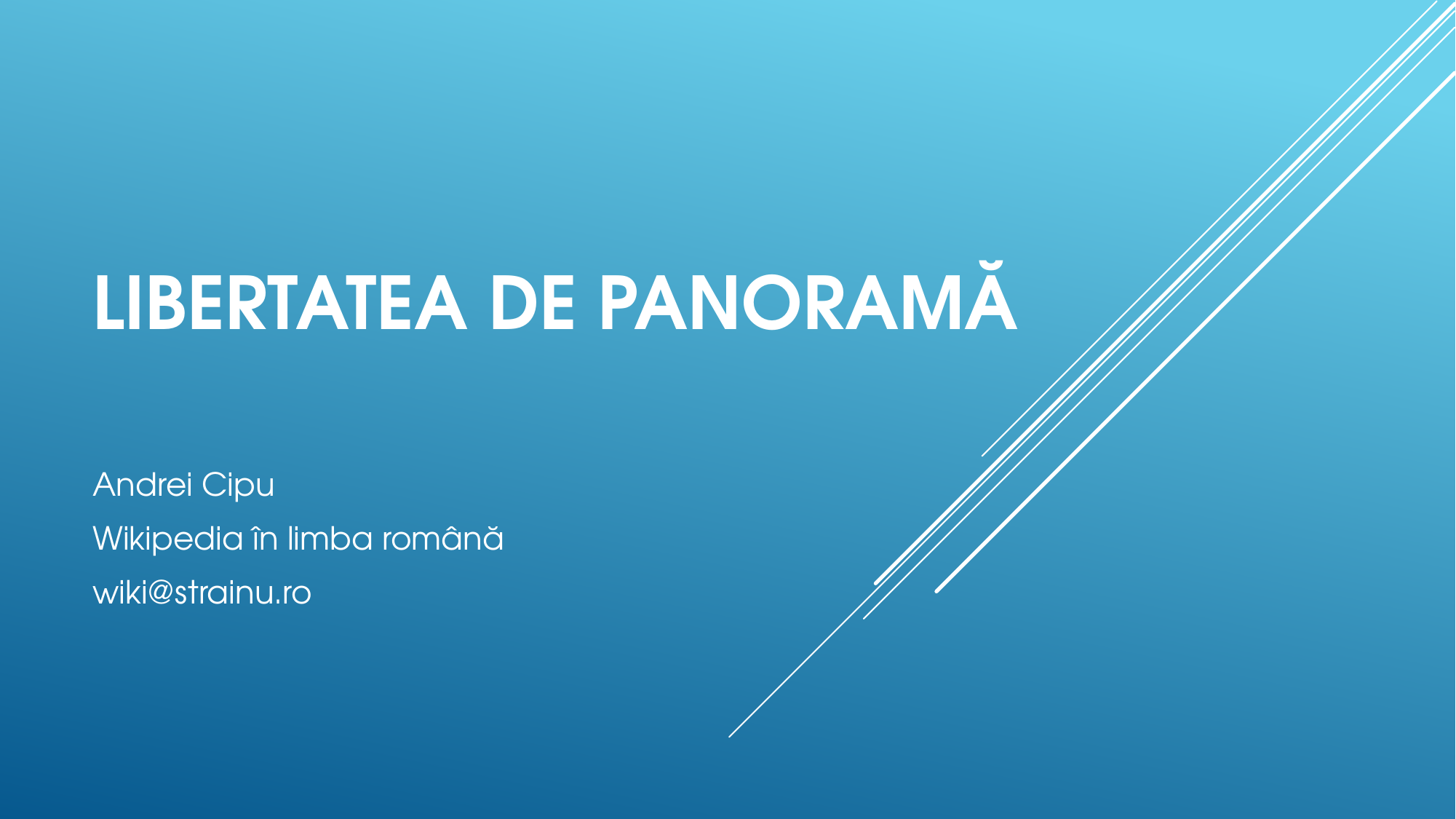

# LibertateA de panoramă
Andrei Cipu
Wikipedia în limba română
wiki@strainu.ro